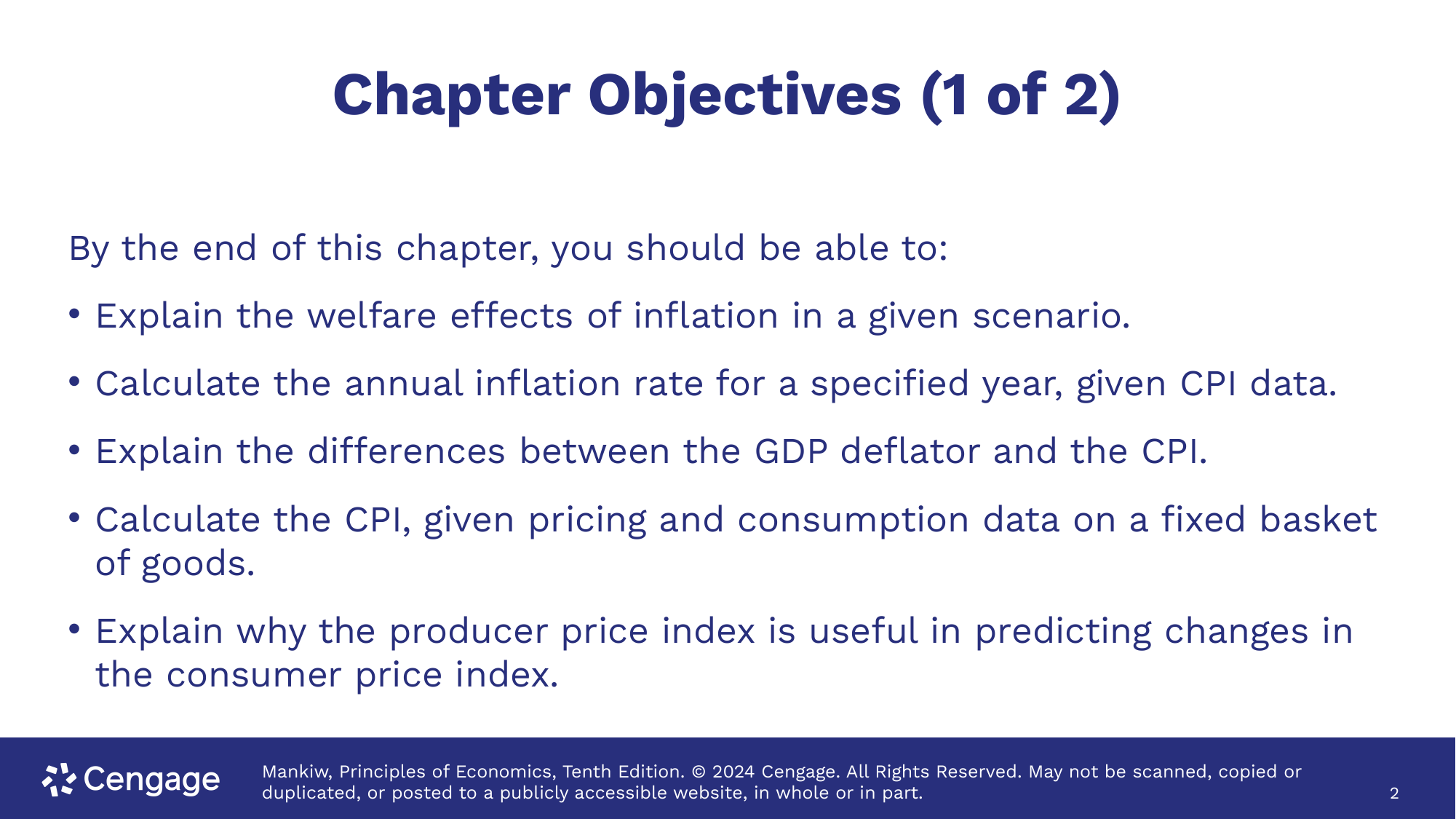

# Chapter Objectives (1 of 2)
By the end of this chapter, you should be able to:
Explain the welfare effects of inflation in a given scenario.
Calculate the annual inflation rate for a specified year, given CPI data.
Explain the differences between the GDP deflator and the CPI.
Calculate the CPI, given pricing and consumption data on a fixed basket of goods.
Explain why the producer price index is useful in predicting changes in the consumer price index.